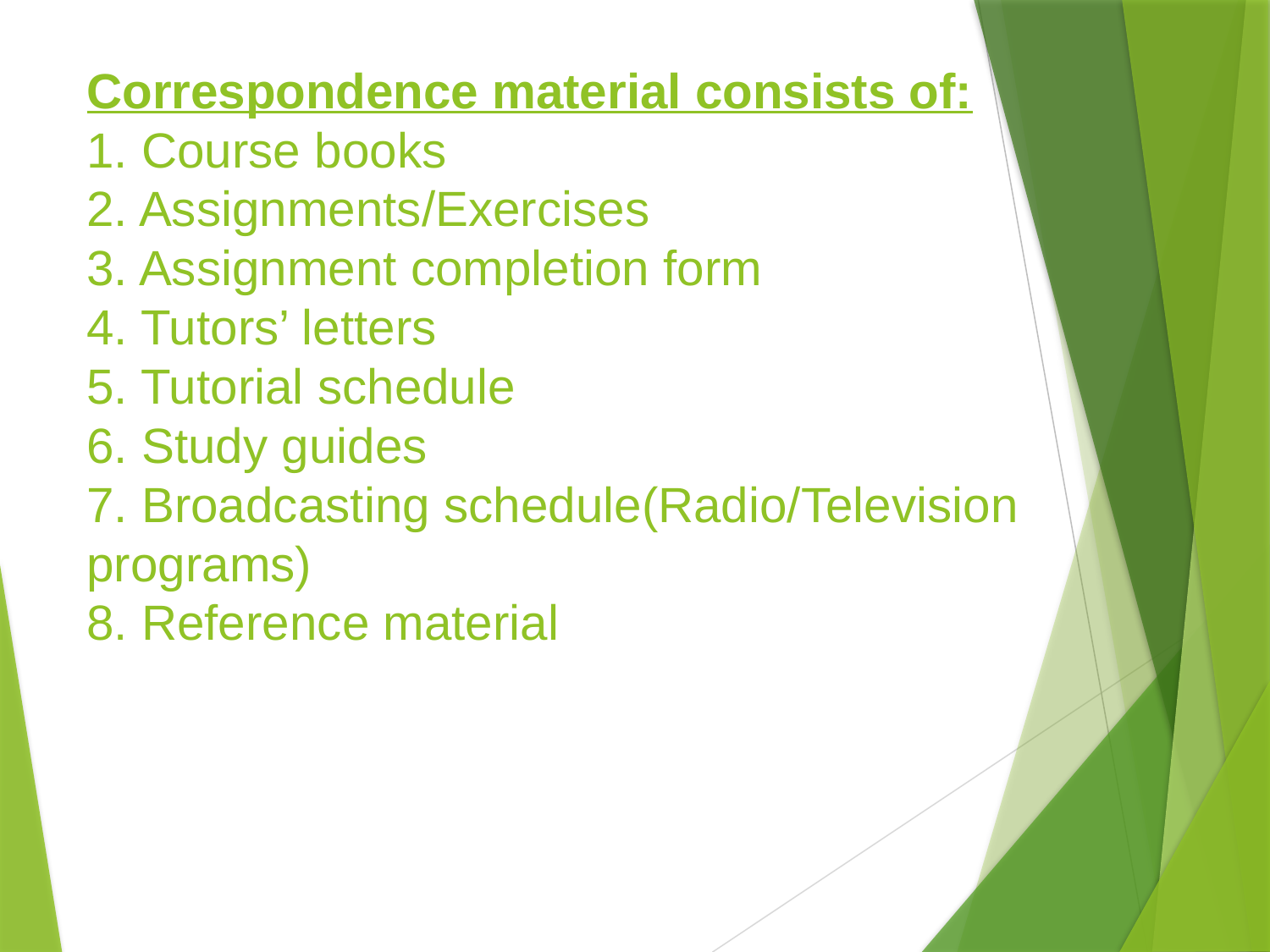

# Correspondence material consists of: 1. Course books 2. Assignments/Exercises 3. Assignment completion form 4. Tutors’ letters 5. Tutorial schedule 6. Study guides 7. Broadcasting schedule(Radio/Television programs) 8. Reference material